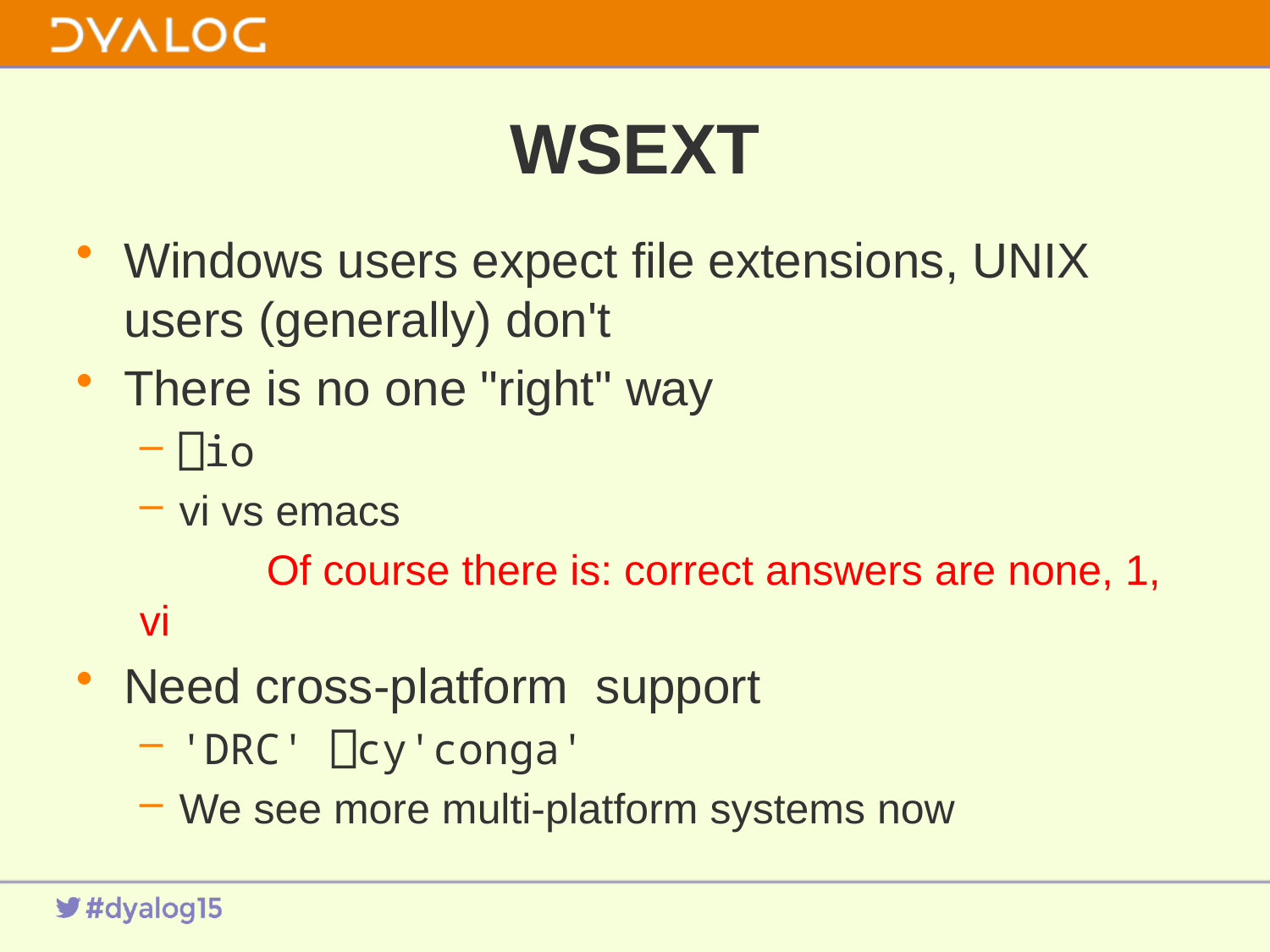

# WSEXT
Windows users expect file extensions, UNIX users (generally) don't
There is no one "right" way
⎕io
vi vs emacs
	Of course there is: correct answers are none, 1, vi
Need cross-platform  support
'DRC' ⎕cy'conga'
We see more multi-platform systems now